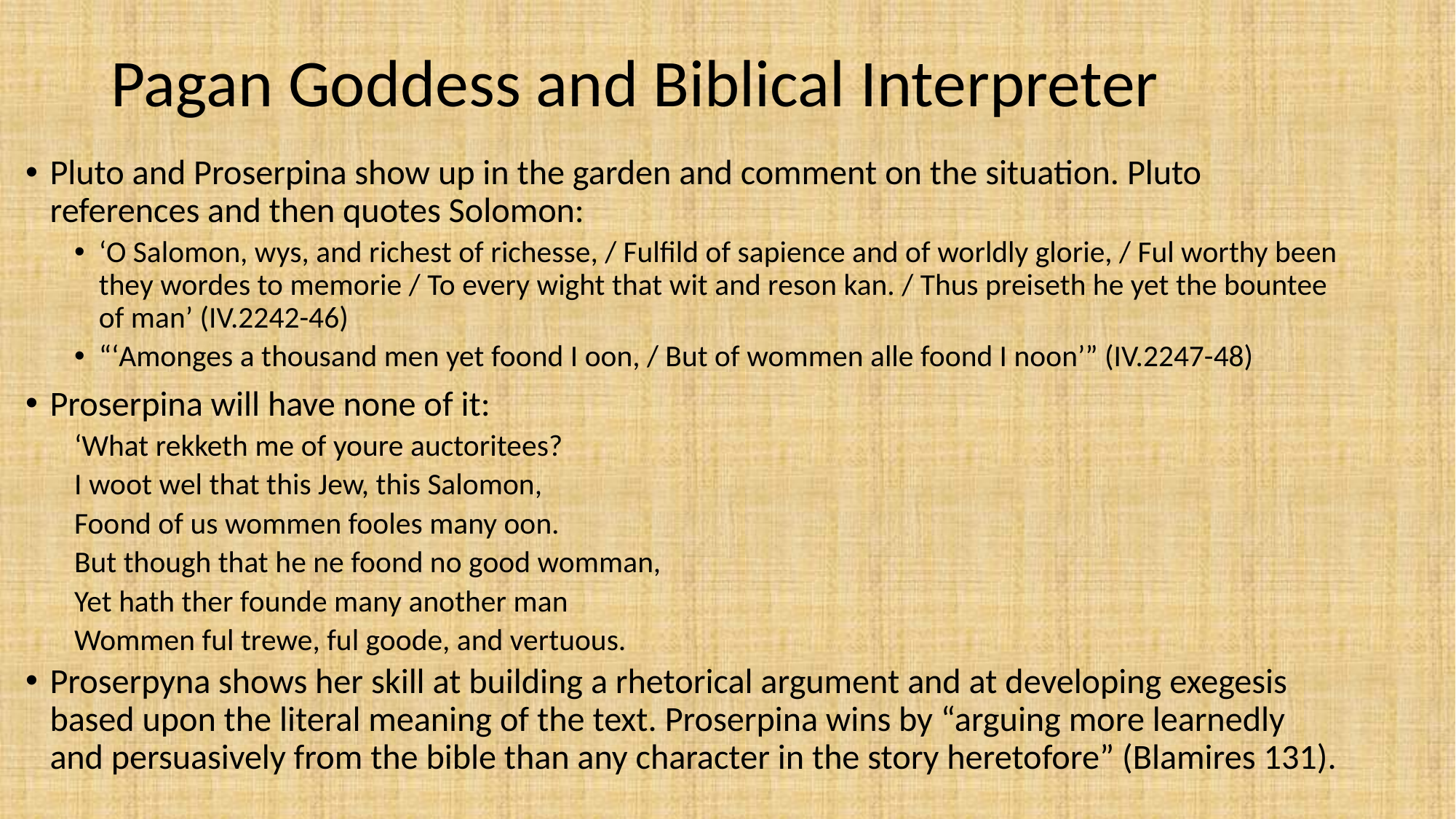

# Pagan Goddess and Biblical Interpreter
Pluto and Proserpina show up in the garden and comment on the situation. Pluto references and then quotes Solomon:
‘O Salomon, wys, and richest of richesse, / Fulfild of sapience and of worldly glorie, / Ful worthy been they wordes to memorie / To every wight that wit and reson kan. / Thus preiseth he yet the bountee of man’ (IV.2242-46)
“‘Amonges a thousand men yet foond I oon, / But of wommen alle foond I noon’” (IV.2247-48)
Proserpina will have none of it:
‘What rekketh me of youre auctoritees?
I woot wel that this Jew, this Salomon,
Foond of us wommen fooles many oon.
But though that he ne foond no good womman,
Yet hath ther founde many another man
Wommen ful trewe, ful goode, and vertuous.
Proserpyna shows her skill at building a rhetorical argument and at developing exegesis based upon the literal meaning of the text. Proserpina wins by “arguing more learnedly and persuasively from the bible than any character in the story heretofore” (Blamires 131).